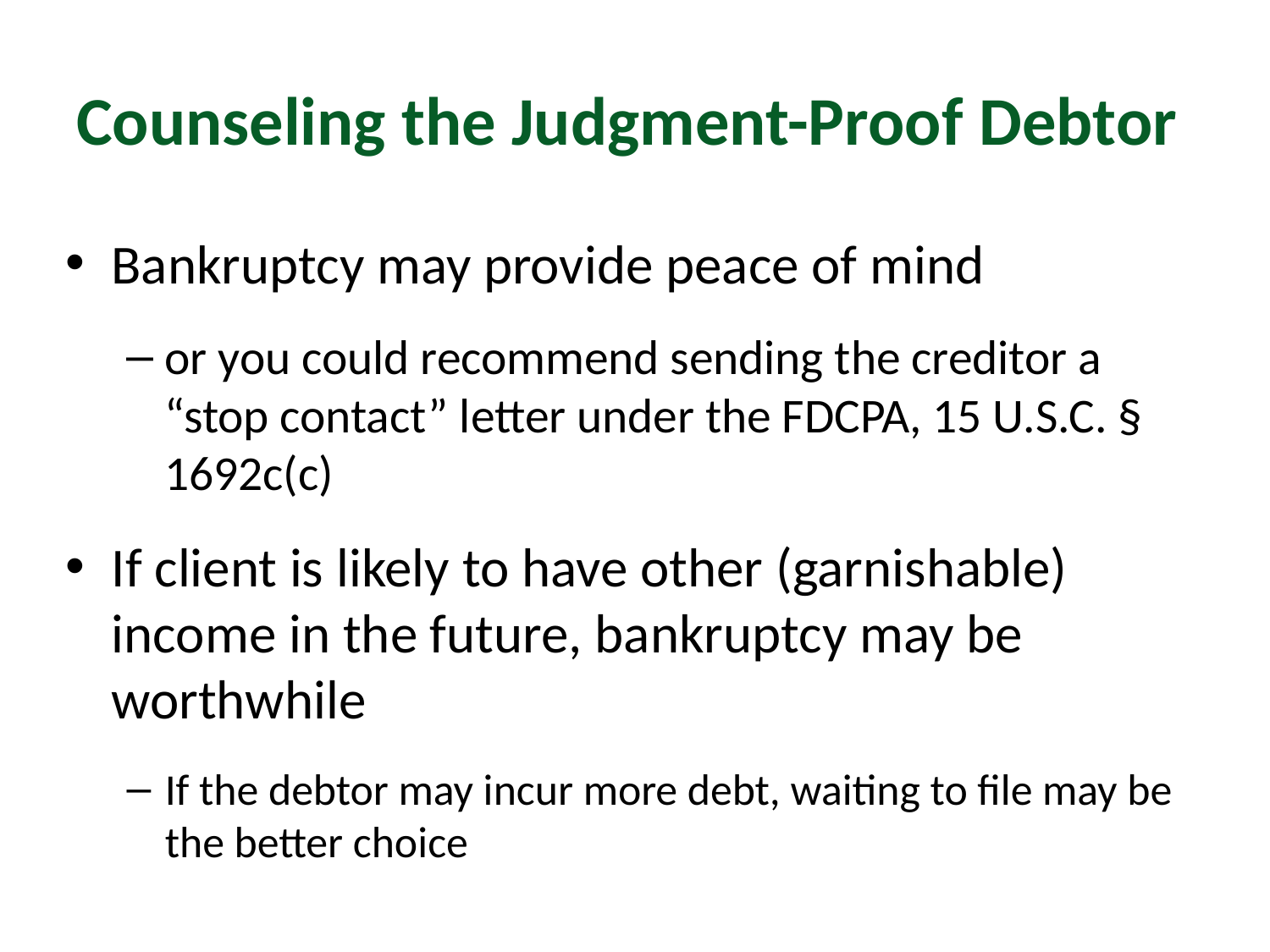

# Counseling the Judgment-Proof Debtor
Bankruptcy may provide peace of mind
or you could recommend sending the creditor a “stop contact” letter under the FDCPA, 15 U.S.C. § 1692c(c)
If client is likely to have other (garnishable) income in the future, bankruptcy may be worthwhile
If the debtor may incur more debt, waiting to file may be the better choice